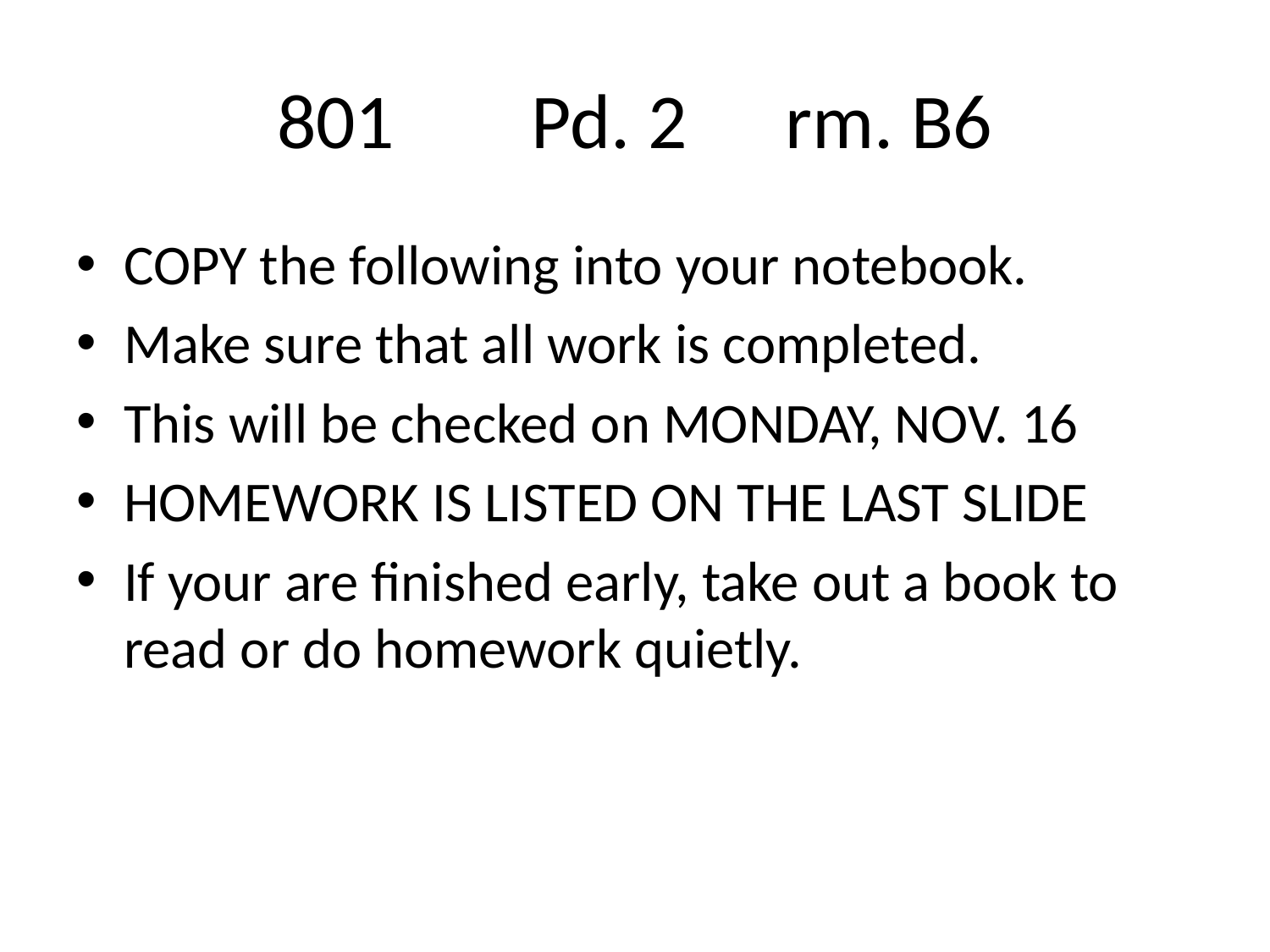

# 801		Pd. 2	rm. B6
COPY the following into your notebook.
Make sure that all work is completed.
This will be checked on MONDAY, NOV. 16
HOMEWORK IS LISTED ON THE LAST SLIDE
If your are finished early, take out a book to read or do homework quietly.